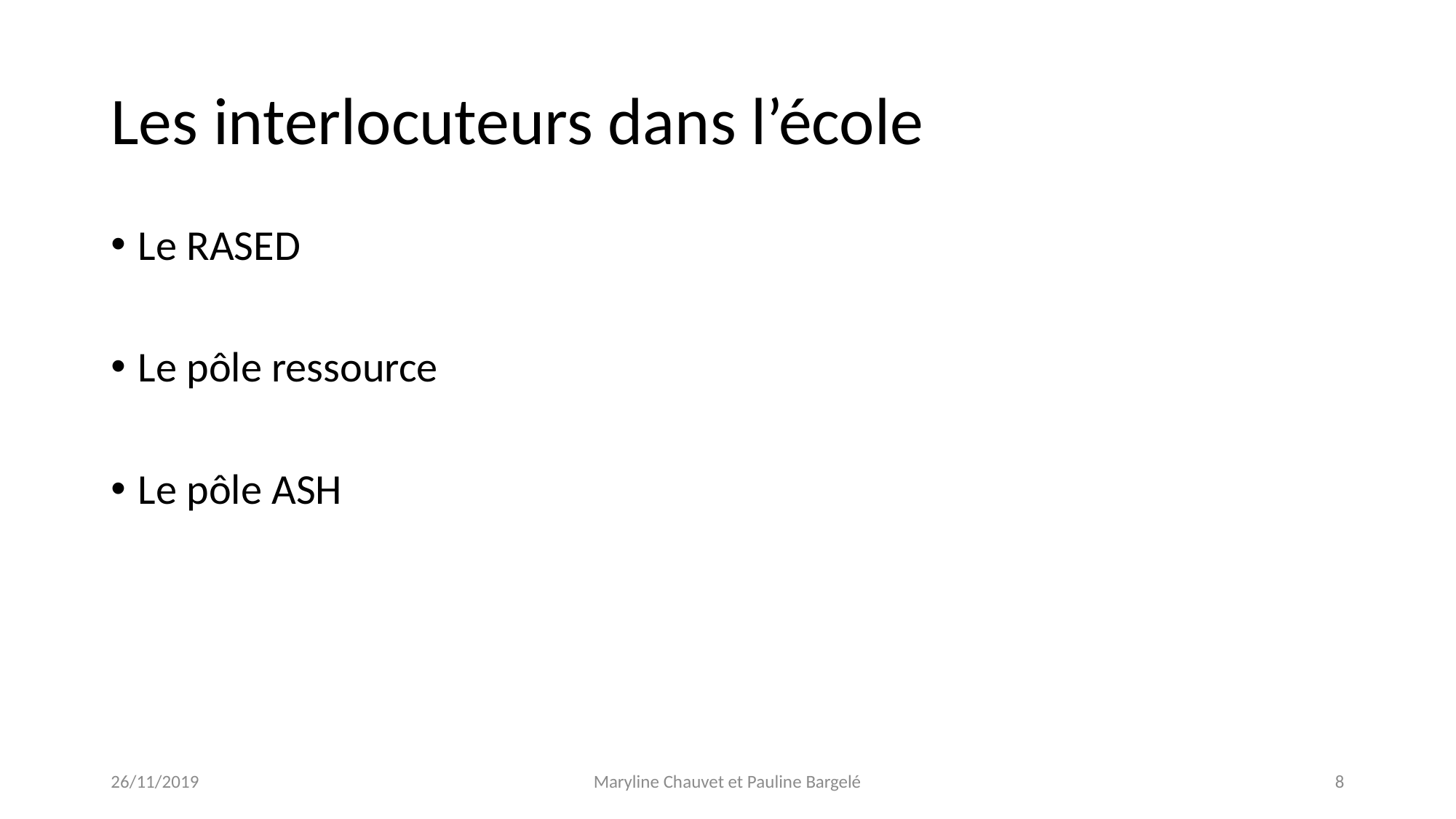

# Les interlocuteurs dans l’école
Le RASED

Le pôle ressource

Le pôle ASH

26/11/2019
Maryline Chauvet et Pauline Bargelé
8